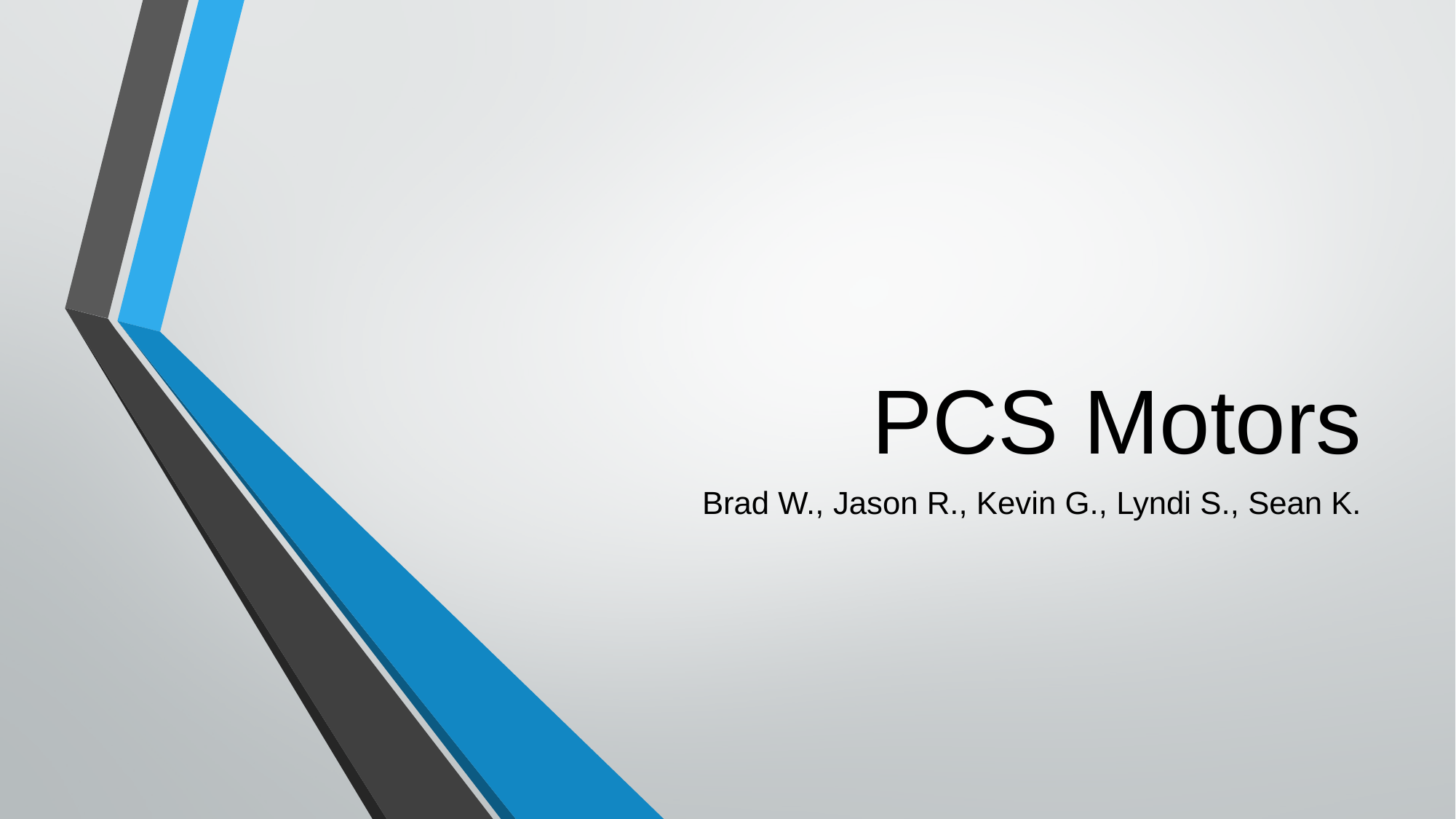

# PCS Motors
Brad W., Jason R., Kevin G., Lyndi S., Sean K.